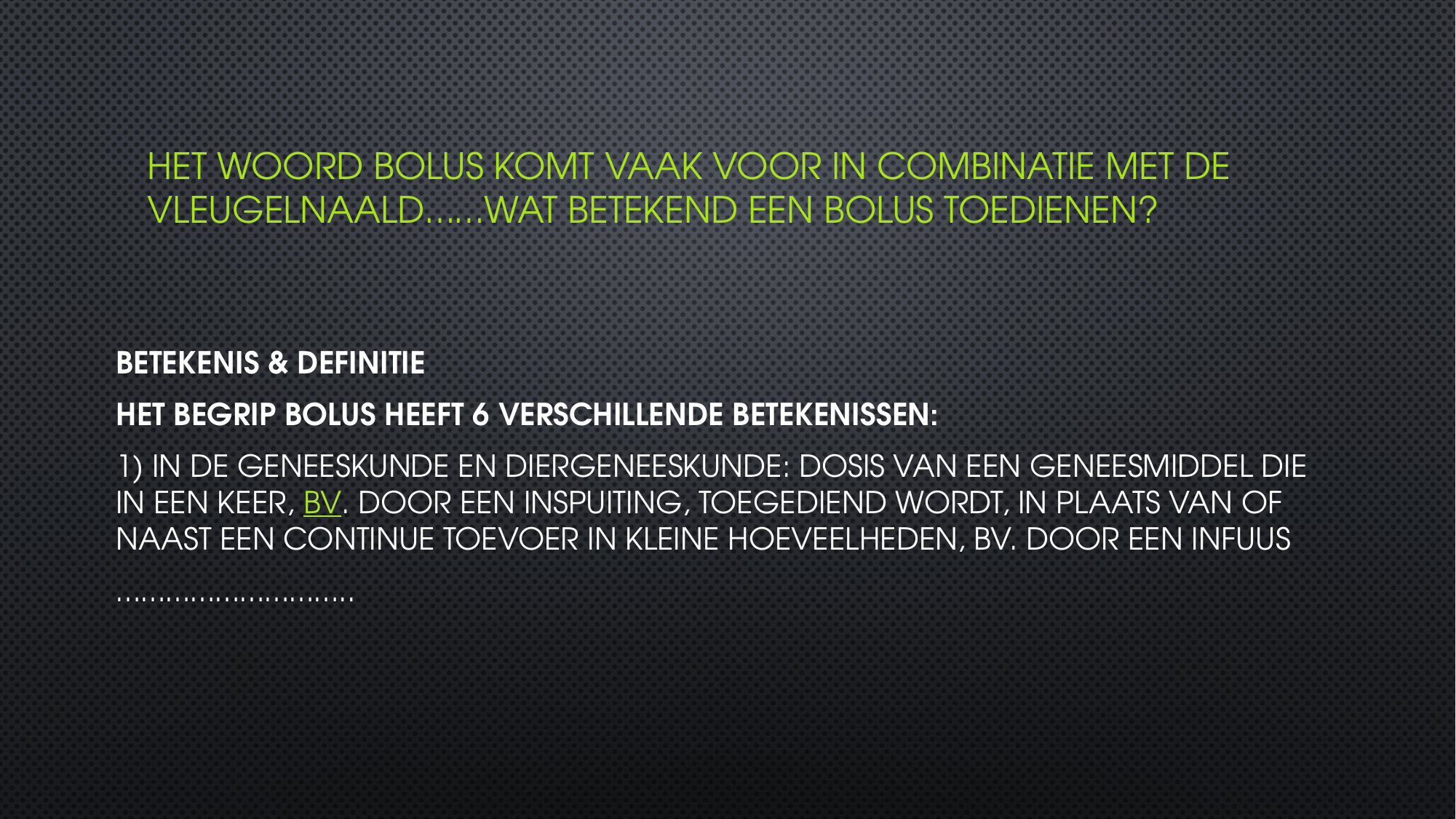

# Het woord Bolus komt vaak voor in combinatie met de vleugelnaald……Wat betekend een bolus toedienen?
BETEKENIS & DEFINITIE
Het begrip bolus heeft 6 verschillende betekenissen:
1) in de geneeskunde en diergeneeskunde: dosis van een geneesmiddel die in een keer, bv. door een inspuiting, toegediend wordt, in plaats van of naast een continue toevoer in kleine hoeveelheden, bv. door een infuus
………………………..